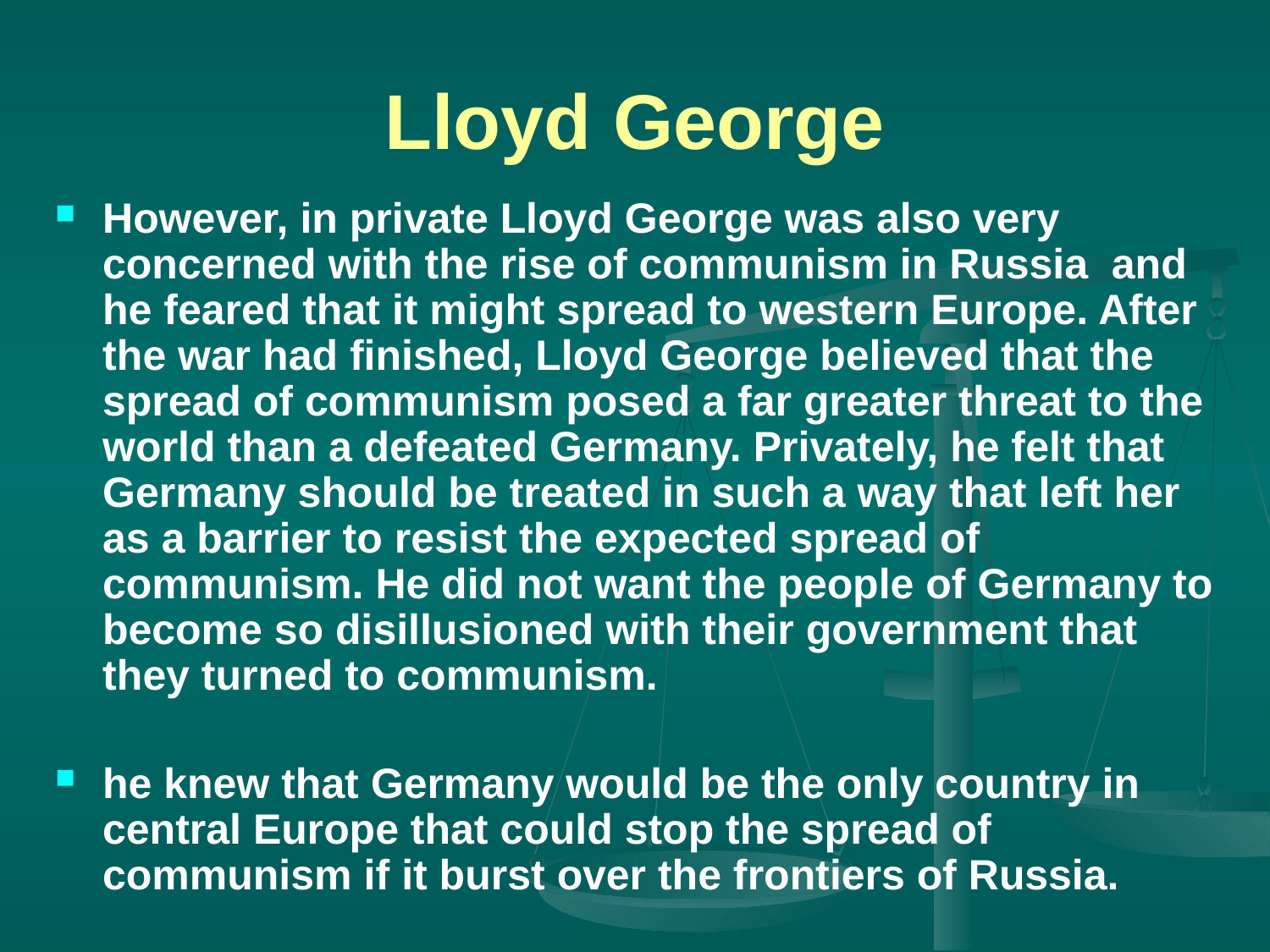

# Lloyd George
However, in private Lloyd George was also very concerned with the rise of communism in Russia  and he feared that it might spread to western Europe. After the war had finished, Lloyd George believed that the spread of communism posed a far greater threat to the world than a defeated Germany. Privately, he felt that Germany should be treated in such a way that left her as a barrier to resist the expected spread of communism. He did not want the people of Germany to become so disillusioned with their government that they turned to communism.

he knew that Germany would be the only country in central Europe that could stop the spread of communism if it burst over the frontiers of Russia.